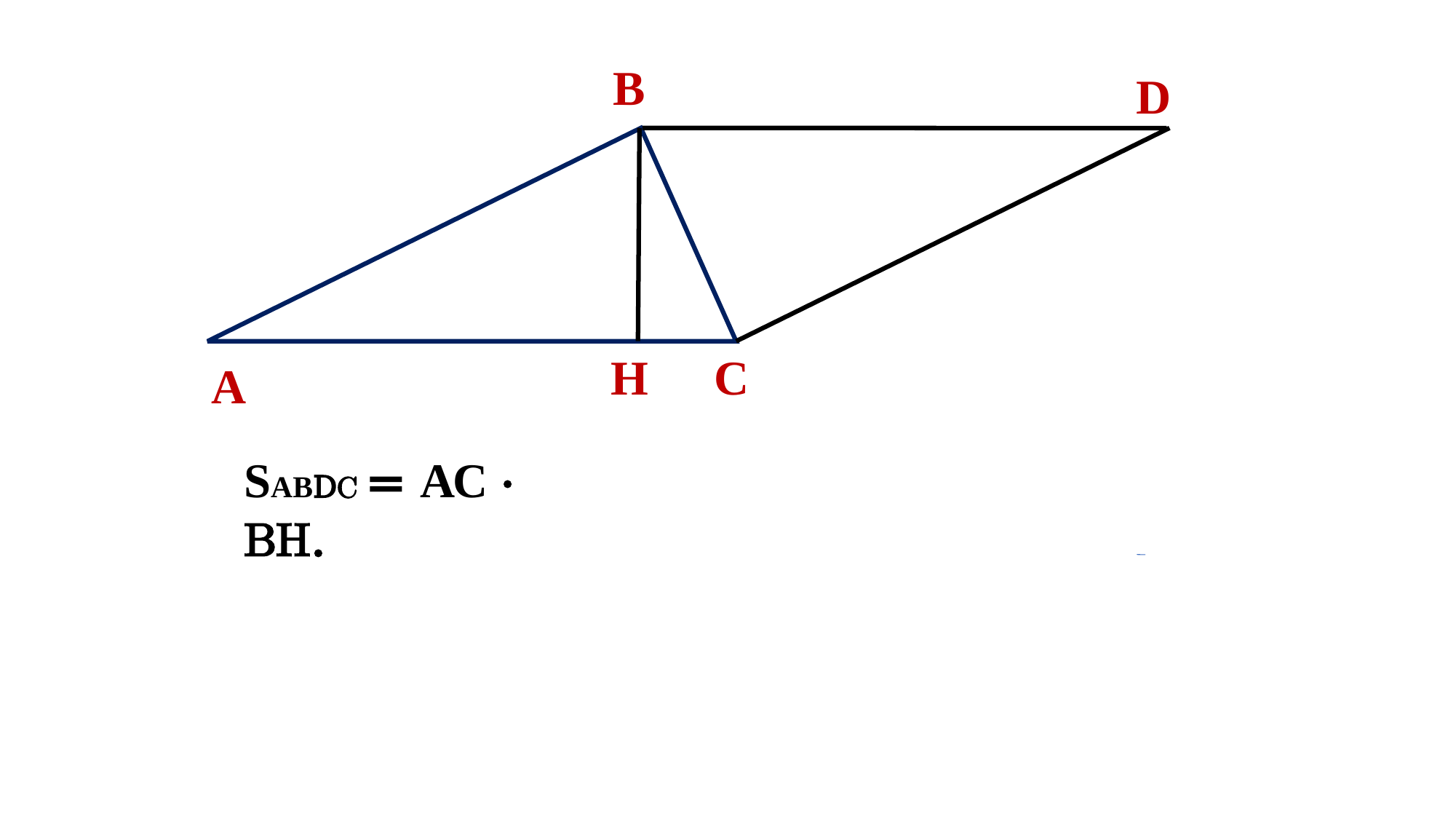

В
D

Н
С
А
SАВDС = АС · ВН.